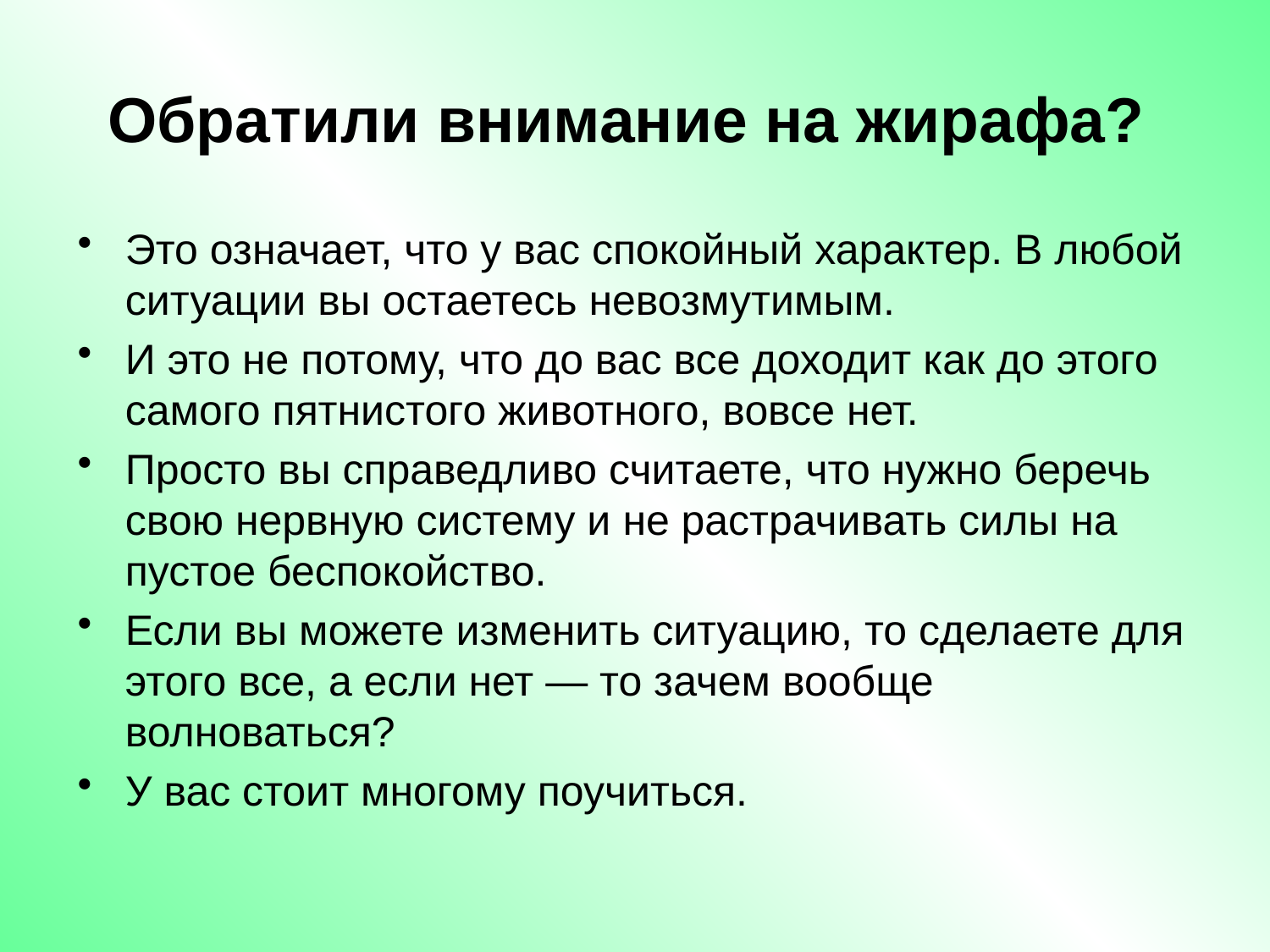

# Обратили внимание на жирафа?
Это означает, что у вас спокойный характер. В любой ситуации вы остаетесь невозмутимым.
И это не потому, что до вас все доходит как до этого самого пятнистого животного, вовсе нет.
Просто вы справедливо считаете, что нужно беречь свою нервную систему и не растрачивать силы на пустое беспокойство.
Если вы можете изменить ситуацию, то сделаете для этого все, а если нет — то зачем вообще волноваться?
У вас стоит многому поучиться.